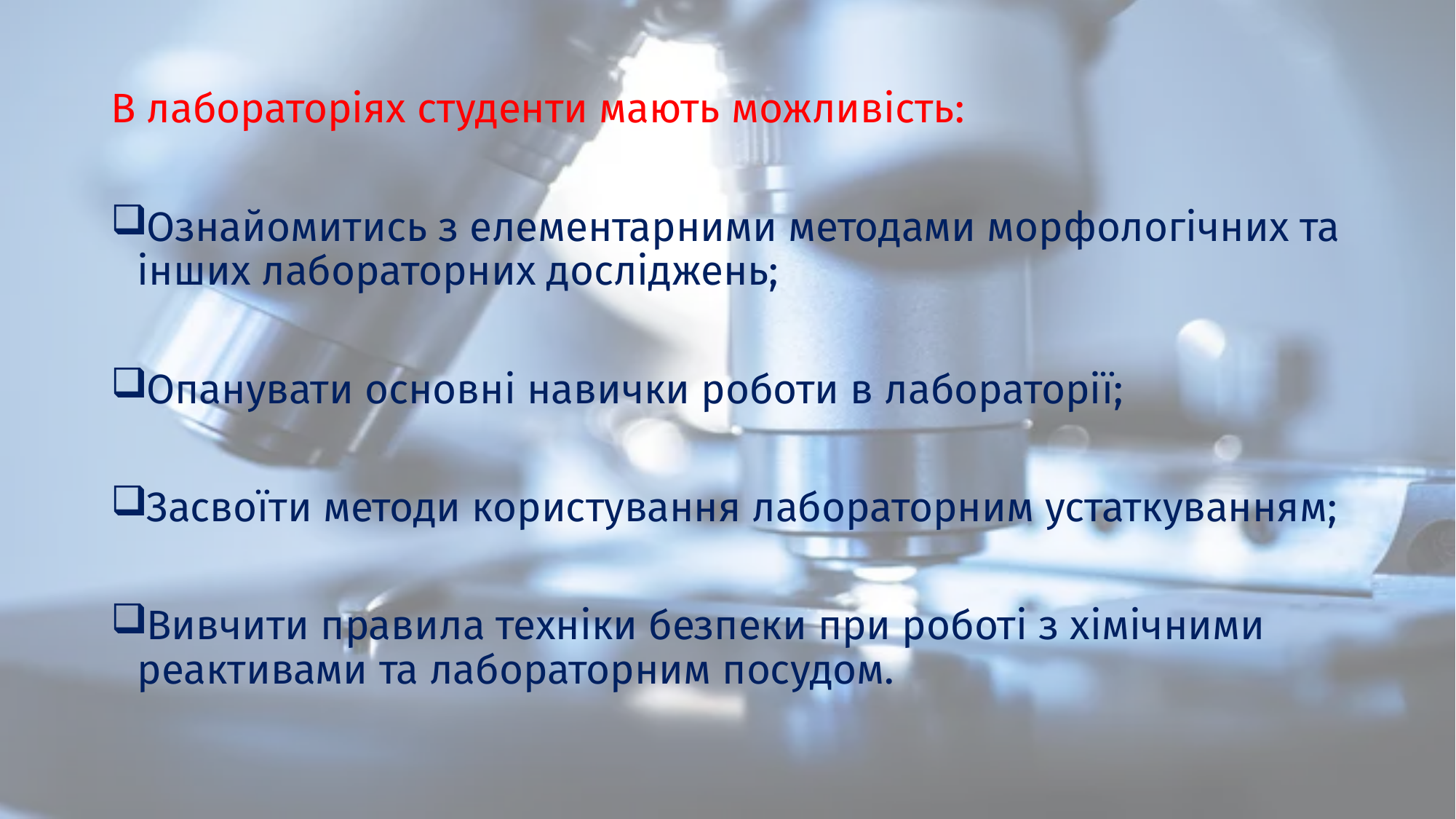

В лабораторіях студенти мають можливість:

Ознайомитись з елементарними методами морфологічних та інших лабораторних досліджень;

Опанувати основні навички роботи в лабораторії;

Засвоїти методи користування лабораторним устаткуванням;

Вивчити правила техніки безпеки при роботі з хімічними реактивами та лабораторним посудом.